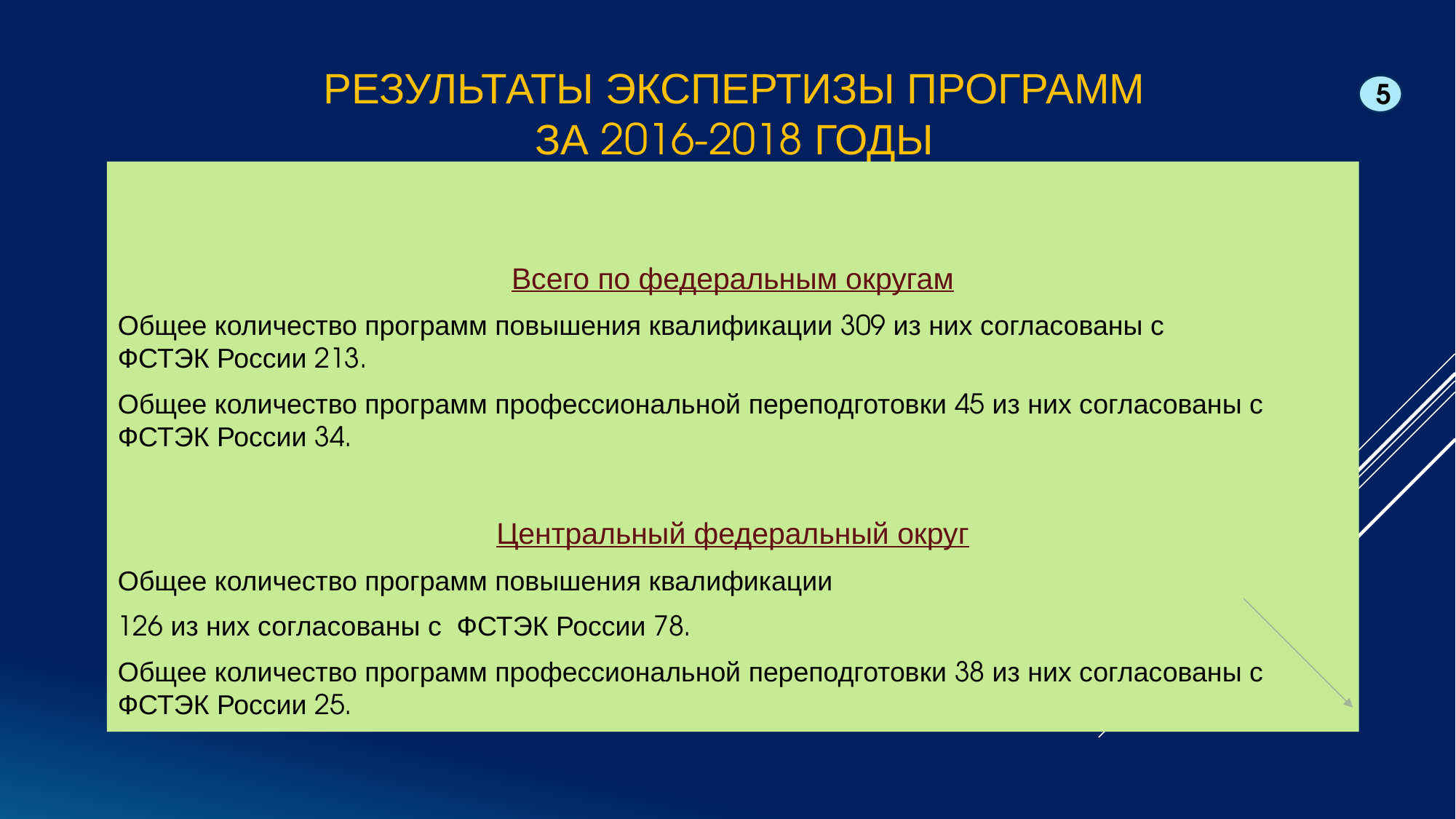

# Результаты экспертизы программ за 2016-2018 годы
5

Всего по федеральным округам
Общее количество программ повышения квалификации 309 из них согласованы с  ФСТЭК России 213.
Общее количество программ профессиональной переподготовки 45 из них согласованы с  ФСТЭК России 34.

Центральный федеральный округ
Общее количество программ повышения квалификации
126 из них согласованы с  ФСТЭК России 78.
Общее количество программ профессиональной переподготовки 38 из них согласованы с  ФСТЭК России 25.